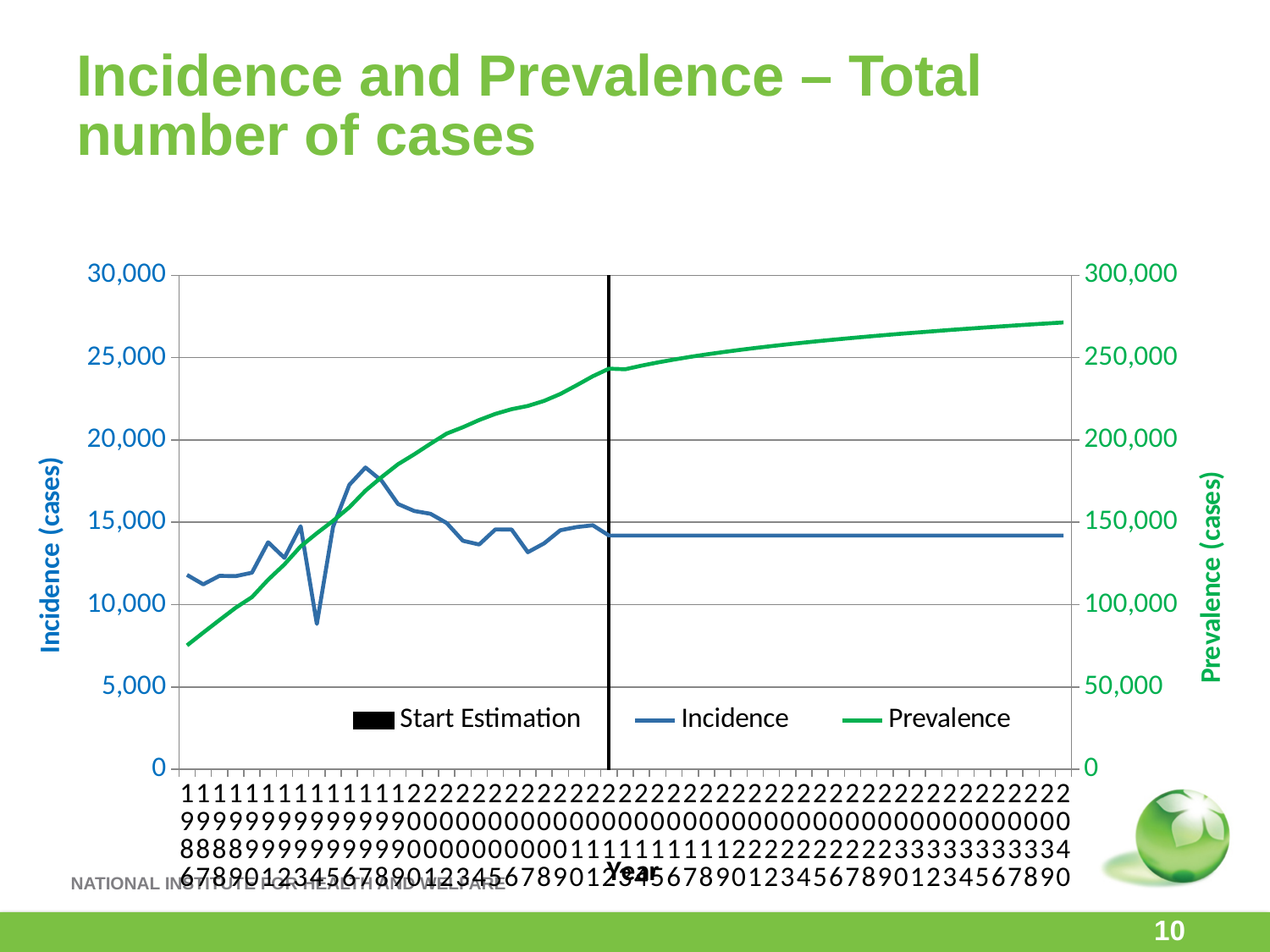

# Incidence and Prevalence – Total number of cases

### Chart

| Category | Start Estimation | Incidence | Prevalence |
|---|---|---|---|
| 1986 | None | 11805.0 | 75213.0 |
| 1987 | None | 11231.0 | 82996.0 |
| 1988 | None | 11748.0 | 90624.0 |
| 1989 | None | 11729.0 | 98105.0 |
| 1990 | None | 11939.0 | 104551.0 |
| 1991 | None | 13787.0 | 115116.0 |
| 1992 | None | 12839.0 | 124430.0 |
| 1993 | None | 14761.0 | 135363.0 |
| 1994 | None | 8829.0 | 143379.0 |
| 1995 | None | 14722.0 | 150868.0 |
| 1996 | None | 17273.0 | 159105.0 |
| 1997 | None | 18328.0 | 169239.0 |
| 1998 | None | 17518.0 | 177503.0 |
| 1999 | None | 16113.0 | 185267.0 |
| 2000 | None | 15688.0 | 191268.0 |
| 2001 | None | 15517.0 | 197707.0 |
| 2002 | None | 14957.0 | 203901.0 |
| 2003 | None | 13878.0 | 207757.0 |
| 2004 | None | 13651.0 | 212117.0 |
| 2005 | None | 14567.0 | 215854.0 |
| 2006 | None | 14561.0 | 218693.0 |
| 2007 | None | 13183.0 | 220674.0 |
| 2008 | None | 13721.0 | 223726.0 |
| 2009 | None | 14515.0 | 227925.0 |
| 2010 | None | 14711.0 | 233218.0 |
| 2011 | None | 14818.0 | 238716.0 |
| 2012 | 30000.0 | 14196.0 | 243341.0 |
| 2013 | None | 14196.0 | 242979.62591565415 |
| 2014 | None | 14196.0 | 245166.45408771888 |
| 2015 | None | 14196.0 | 247116.79215267734 |
| 2016 | None | 14196.0 | 248881.41565306406 |
| 2017 | None | 14196.0 | 250495.95001839186 |
| 2018 | None | 14196.0 | 251986.41601327003 |
| 2019 | None | 14196.0 | 253372.435618604 |
| 2020 | None | 14196.0 | 254669.19508567278 |
| 2021 | None | 14196.0 | 255888.7039973825 |
| 2022 | None | 14196.0 | 257040.63425244787 |
| 2023 | None | 14196.0 | 258132.89734372706 |
| 2024 | None | 14196.0 | 259172.05256162302 |
| 2025 | None | 14196.0 | 260163.6025198869 |
| 2026 | None | 14196.0 | 261112.21154301666 |
| 2027 | None | 14196.0 | 262021.86998953624 |
| 2028 | None | 14196.0 | 262896.01988982555 |
| 2029 | None | 14196.0 | 263737.65238814644 |
| 2030 | None | 14196.0 | 264549.3842927749 |
| 2031 | None | 14196.0 | 265333.51891479734 |
| 2032 | None | 14196.0 | 266092.0949318248 |
| 2033 | None | 14196.0 | 266826.92601225997 |
| 2034 | None | 14196.0 | 267539.63323087106 |
| 2035 | None | 14196.0 | 268231.6718022695 |
| 2036 | None | 14196.0 | 268904.35329323803 |
| 2037 | None | 14196.0 | 269558.86420624354 |
| 2038 | None | 14196.0 | 270196.2816267996 |
| 2039 | None | 14196.0 | 270817.5864772827 |
| 2040 | None | 14196.0 | 271423.6748058882 |
10